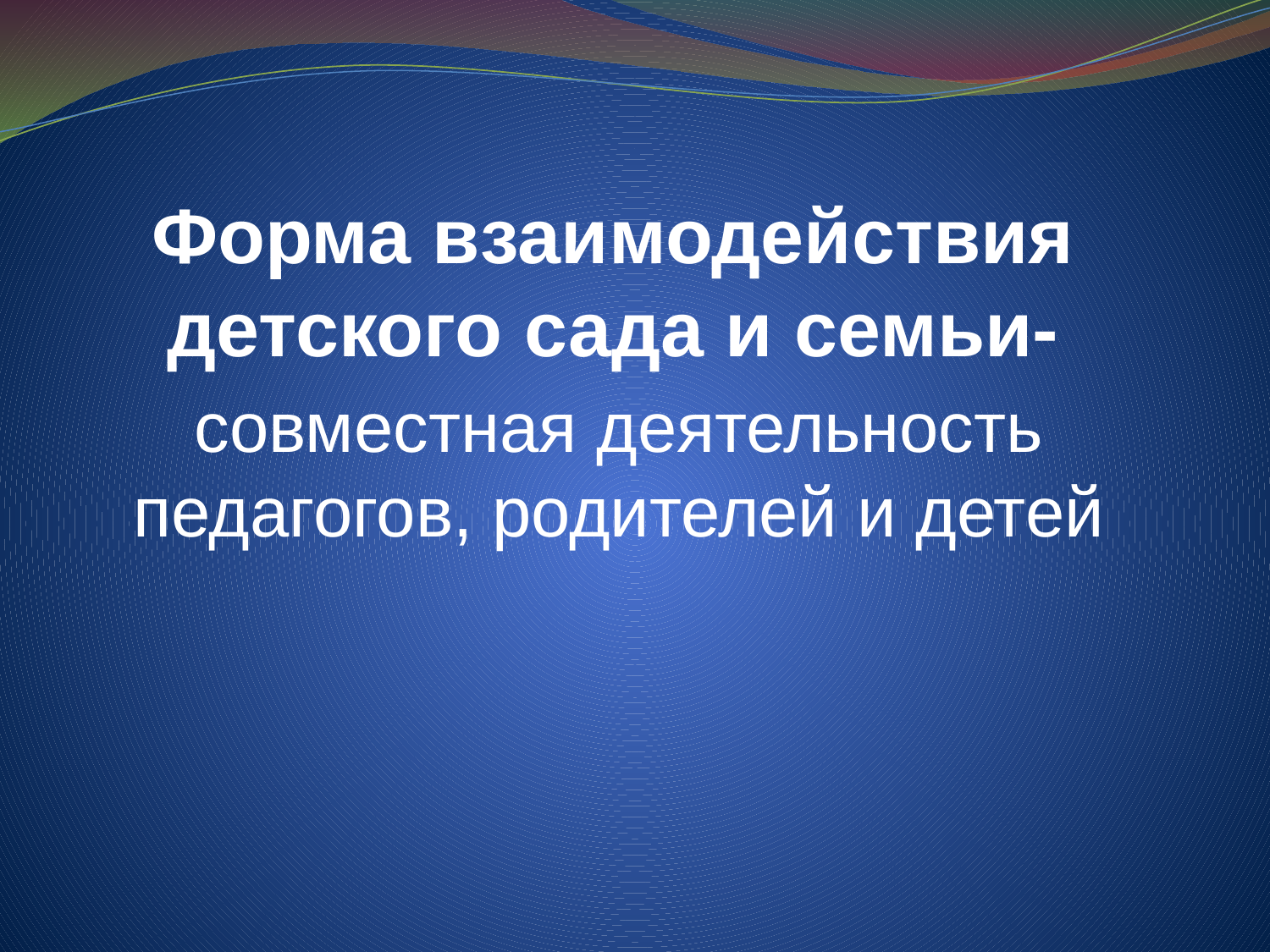

# Форма взаимодействия детского сада и семьи-
совместная деятельность педагогов, родителей и детей